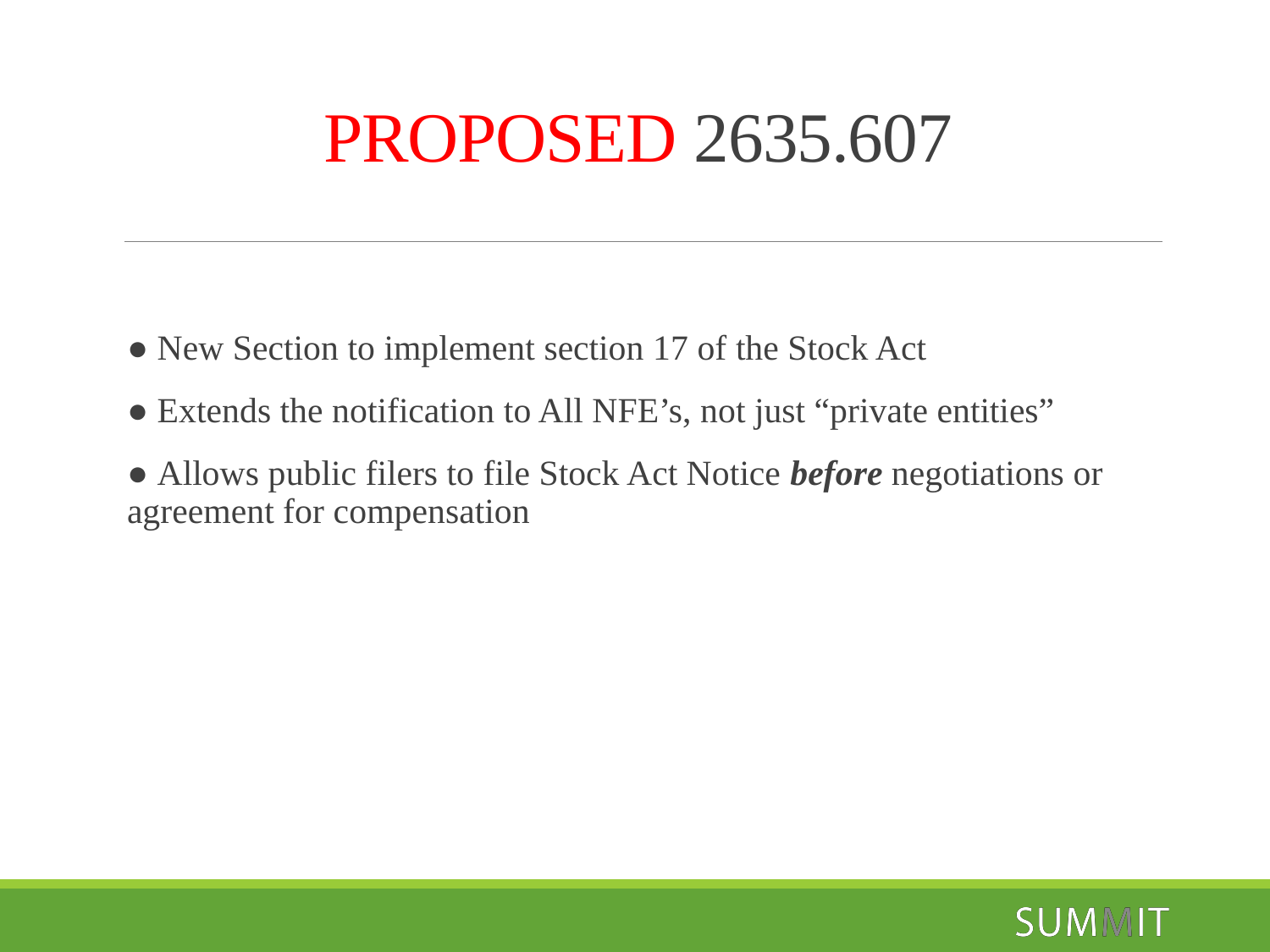

# PROPOSED 2635.607

● New Section to implement section 17 of the Stock Act
● Extends the notification to All NFE’s, not just “private entities”
● Allows public filers to file Stock Act Notice before negotiations or agreement for compensation